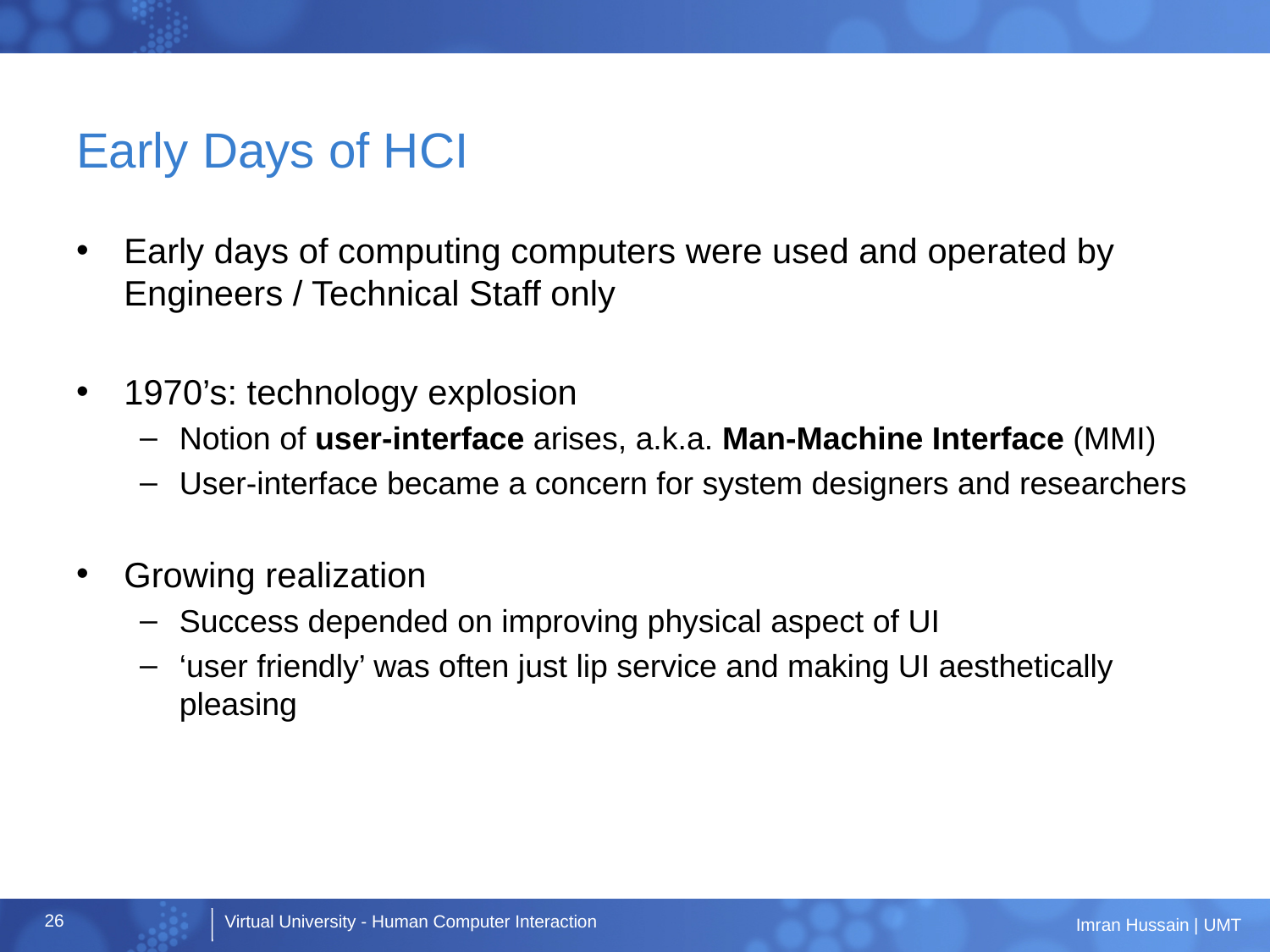

# Early Days of HCI
Early days of computing computers were used and operated by Engineers / Technical Staff only

1970’s: technology explosion
Notion of user-interface arises, a.k.a. Man-Machine Interface (MMI)
User-interface became a concern for system designers and researchers

Growing realization
Success depended on improving physical aspect of UI
‘user friendly’ was often just lip service and making UI aesthetically pleasing